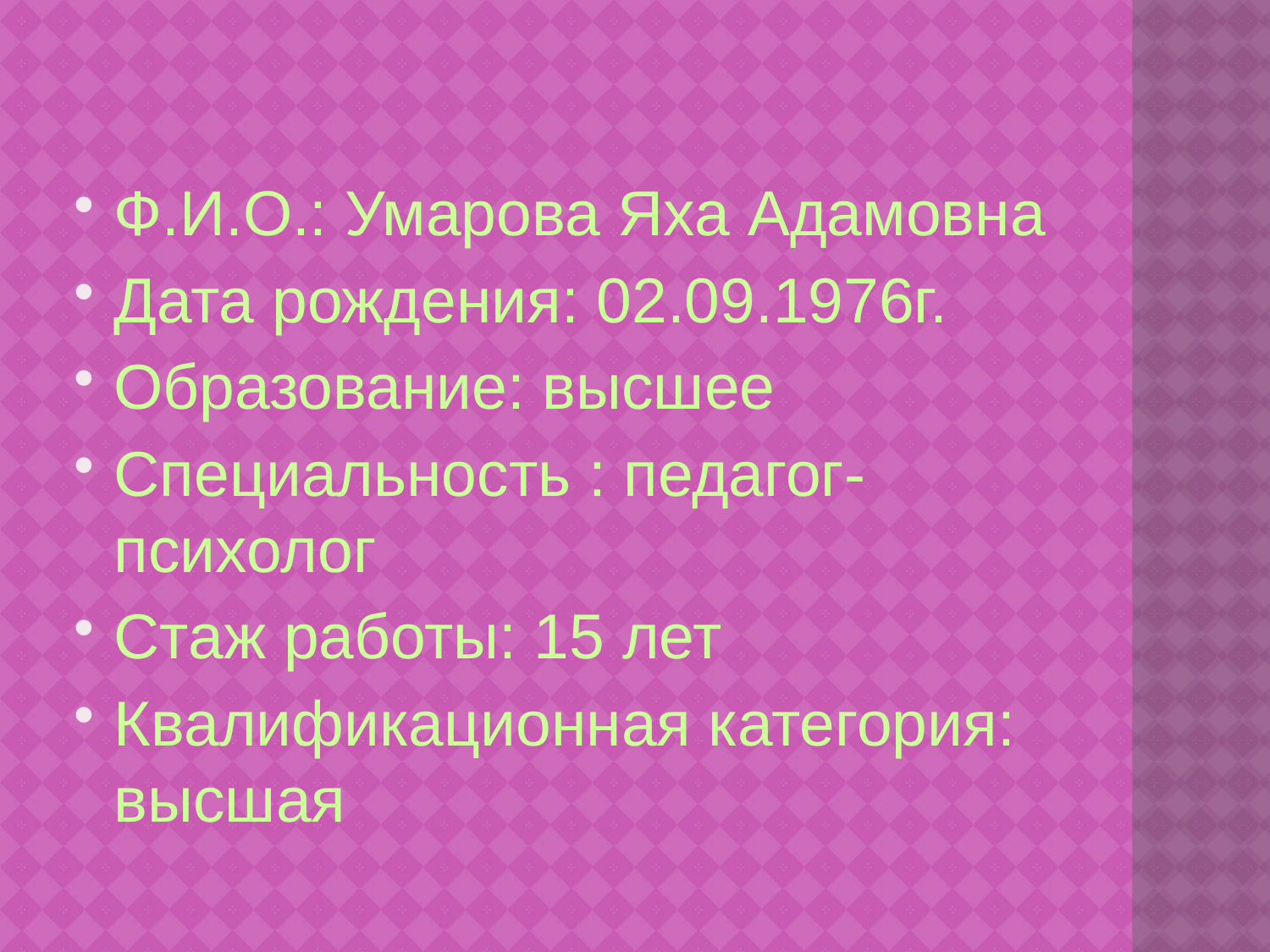

#

Ф.И.О.: Умарова Яха Адамовна
Дата рождения: 02.09.1976г.
Образование: высшее
Специальность : педагог- психолог
Стаж работы: 15 лет
Квалификационная категория: высшая